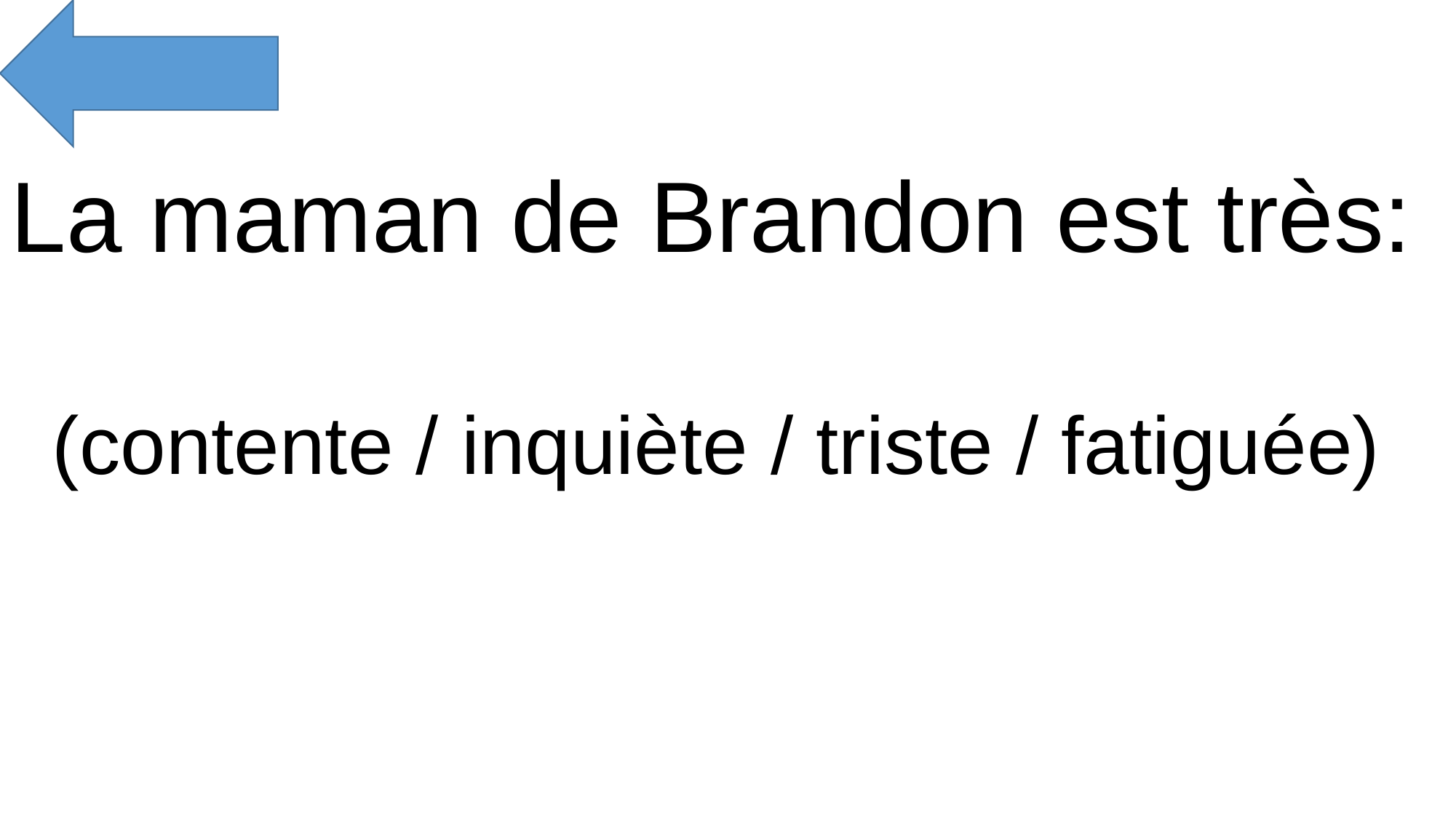

La maman de Brandon est très:

(contente / inquiète / triste / fatiguée)